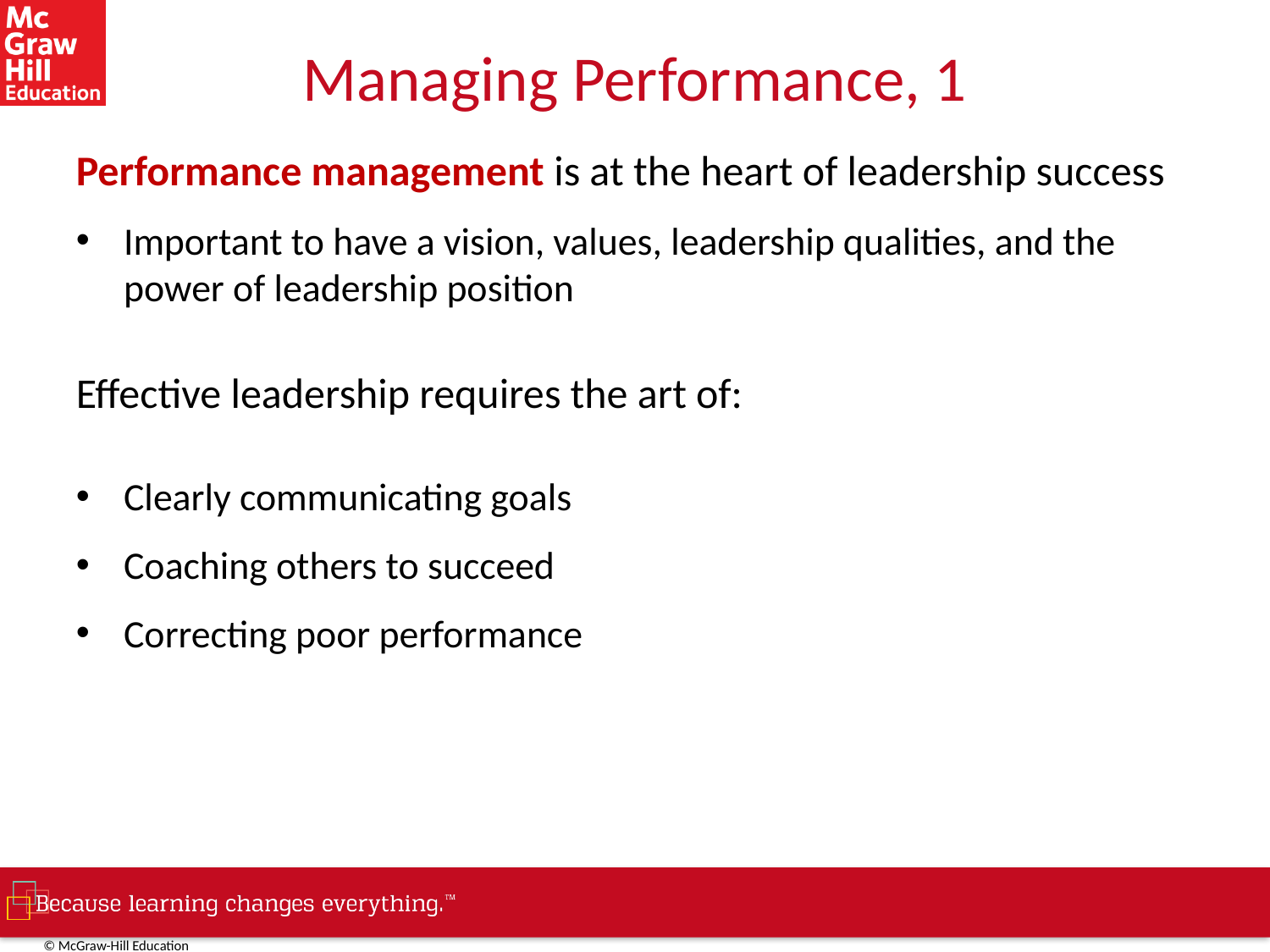

# Managing Performance, 1
Performance management is at the heart of leadership success
Important to have a vision, values, leadership qualities, and the power of leadership position

Effective leadership requires the art of:

Clearly communicating goals
Coaching others to succeed
Correcting poor performance